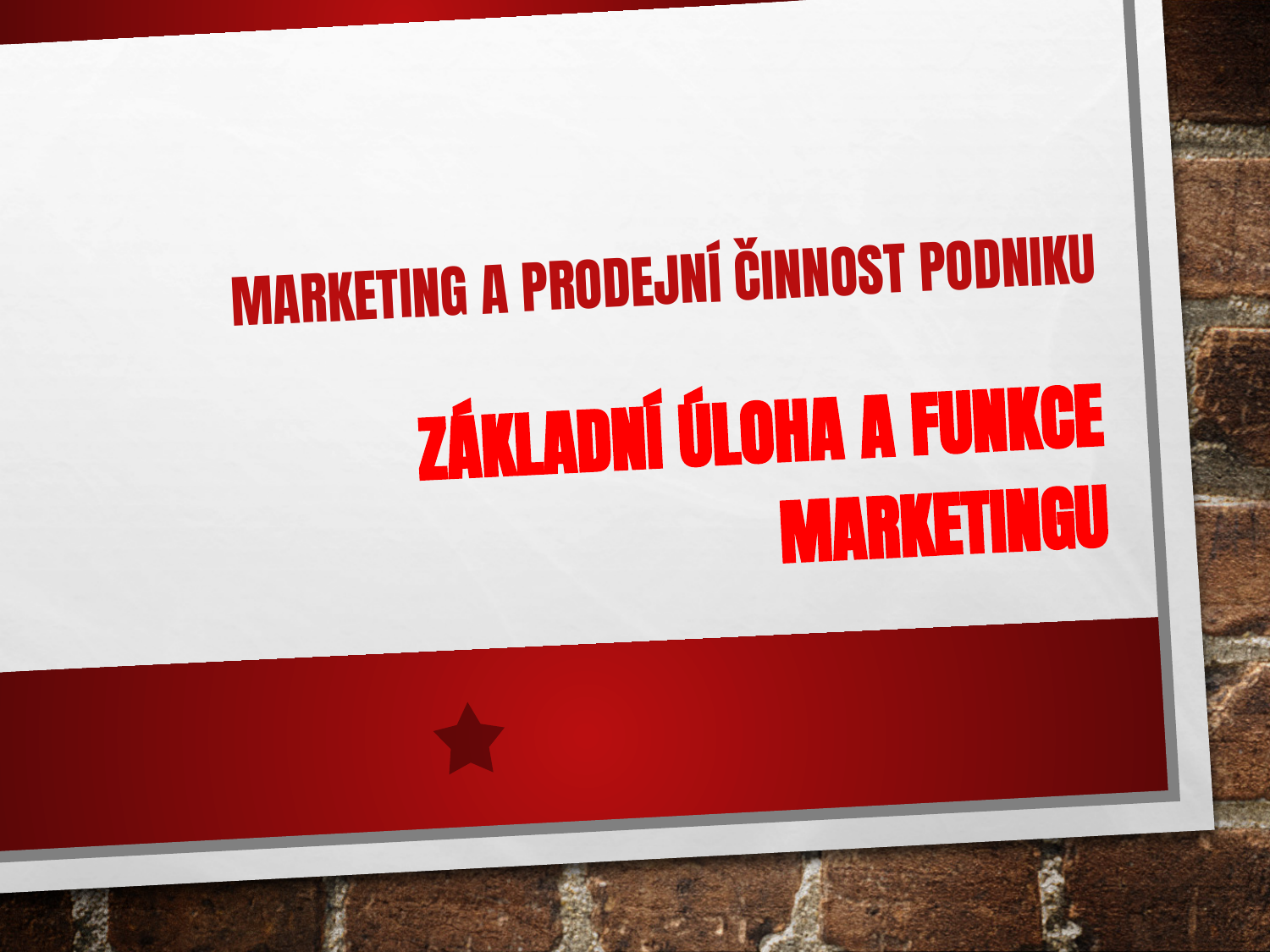

# Marketing a prodejní činnost podniku
Základní úloha a funkce marketingu